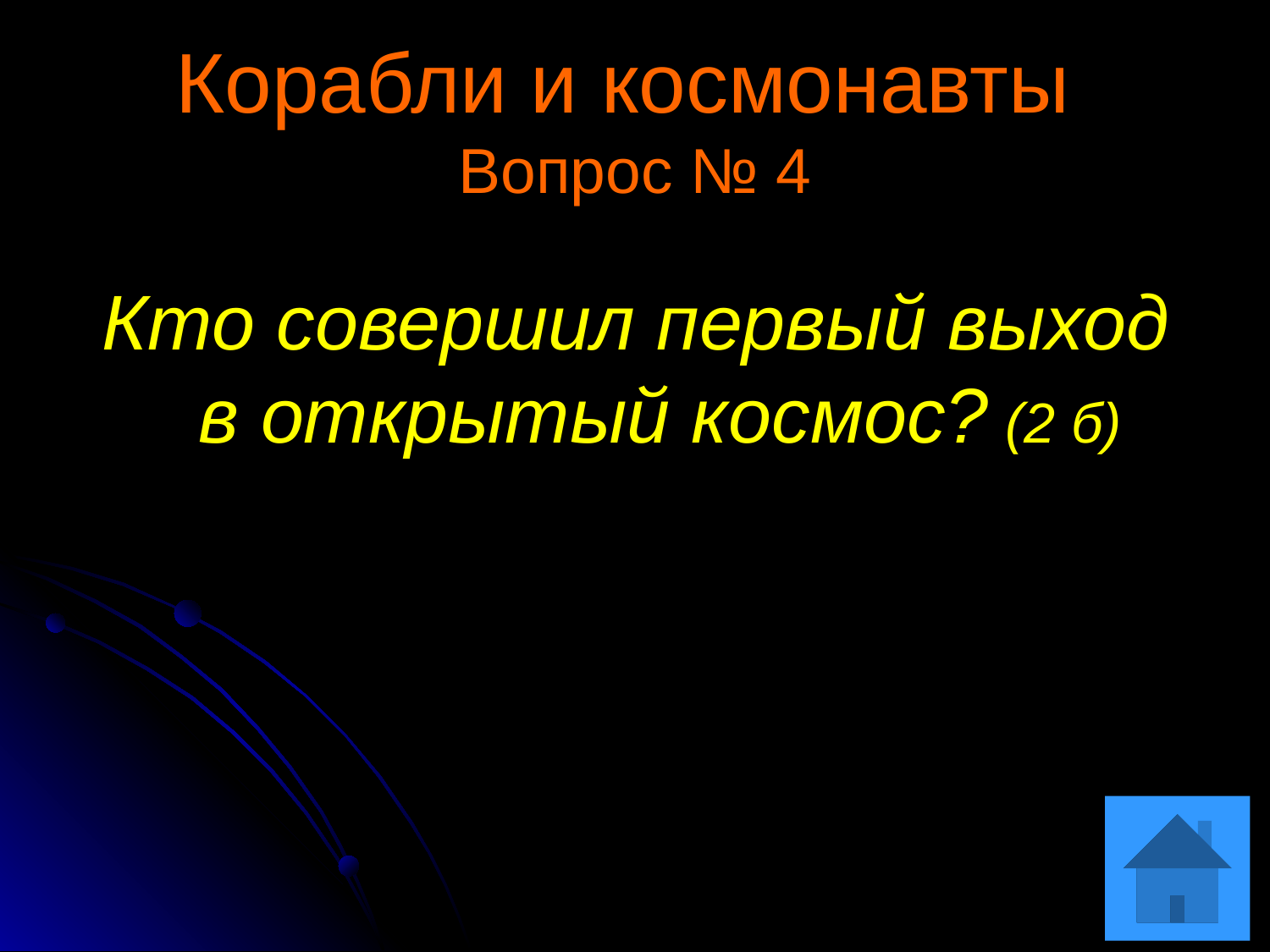

# Корабли и космонавты Вопрос № 4
Кто совершил первый выход в открытый космос? (2 б)